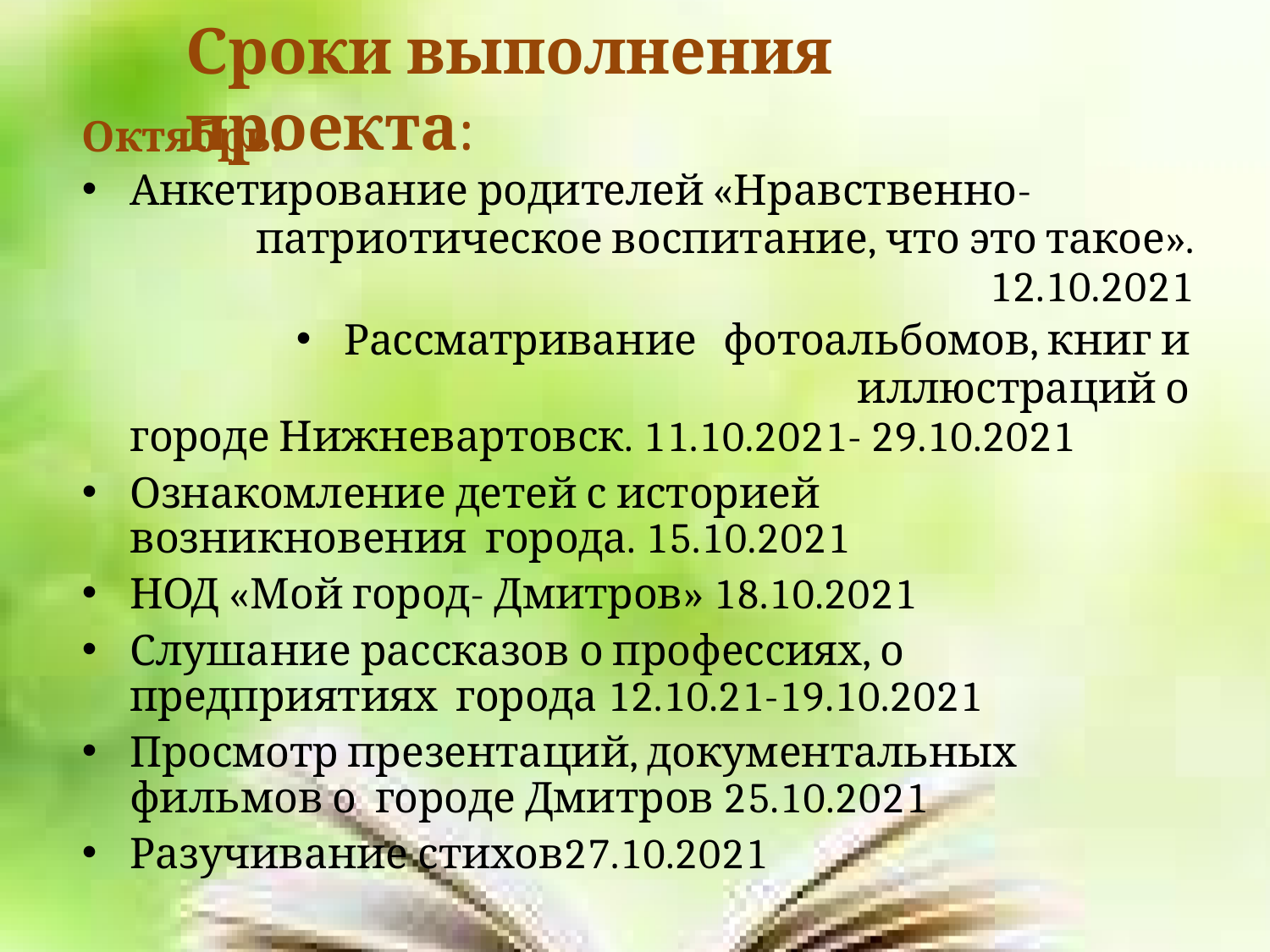

# Сроки выполнения проекта:
Октябрь:
Анкетирование родителей «Нравственно-
патриотическое воспитание, что это такое». 12.10.2021
Рассматривание	фотоальбомов, книг и иллюстраций о
городе Нижневартовск. 11.10.2021- 29.10.2021
Ознакомление детей с историей возникновения  города. 15.10.2021
НОД «Мой город- Дмитров» 18.10.2021
Слушание рассказов о профессиях, о предприятиях  города 12.10.21-19.10.2021
Просмотр презентаций, документальных фильмов о  городе Дмитров 25.10.2021
Разучивание стихов27.10.2021